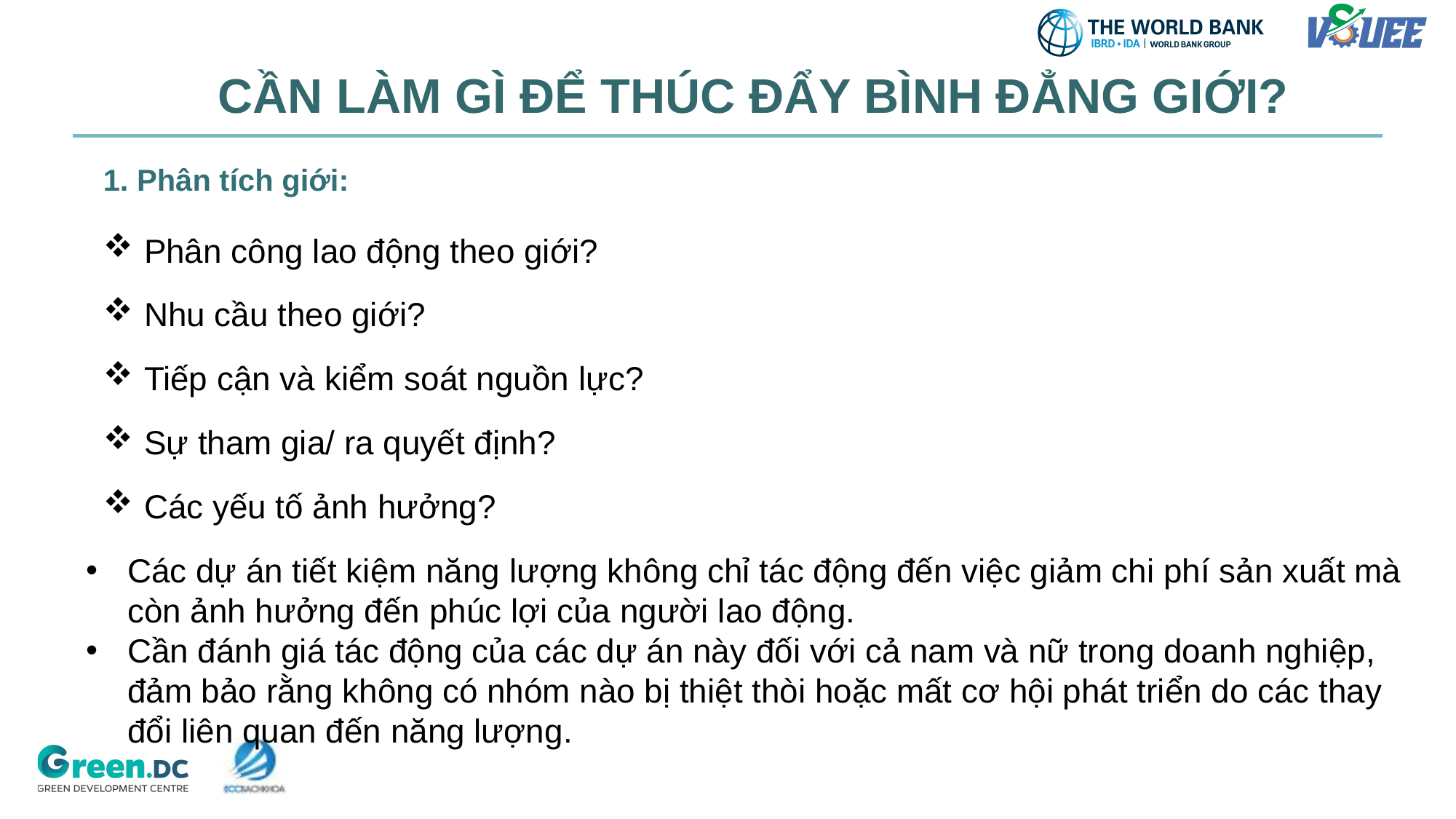

CẦN LÀM GÌ ĐỂ THÚC ĐẨY BÌNH ĐẲNG GIỚI?
1. Phân tích giới:
Phân công lao động theo giới?
Nhu cầu theo giới?
Tiếp cận và kiểm soát nguồn lực?
Sự tham gia/ ra quyết định?
Các yếu tố ảnh hưởng?

# Các dự án tiết kiệm năng lượng không chỉ tác động đến việc giảm chi phí sản xuất mà còn ảnh hưởng đến phúc lợi của người lao động.
Cần đánh giá tác động của các dự án này đối với cả nam và nữ trong doanh nghiệp, đảm bảo rằng không có nhóm nào bị thiệt thòi hoặc mất cơ hội phát triển do các thay đổi liên quan đến năng lượng.